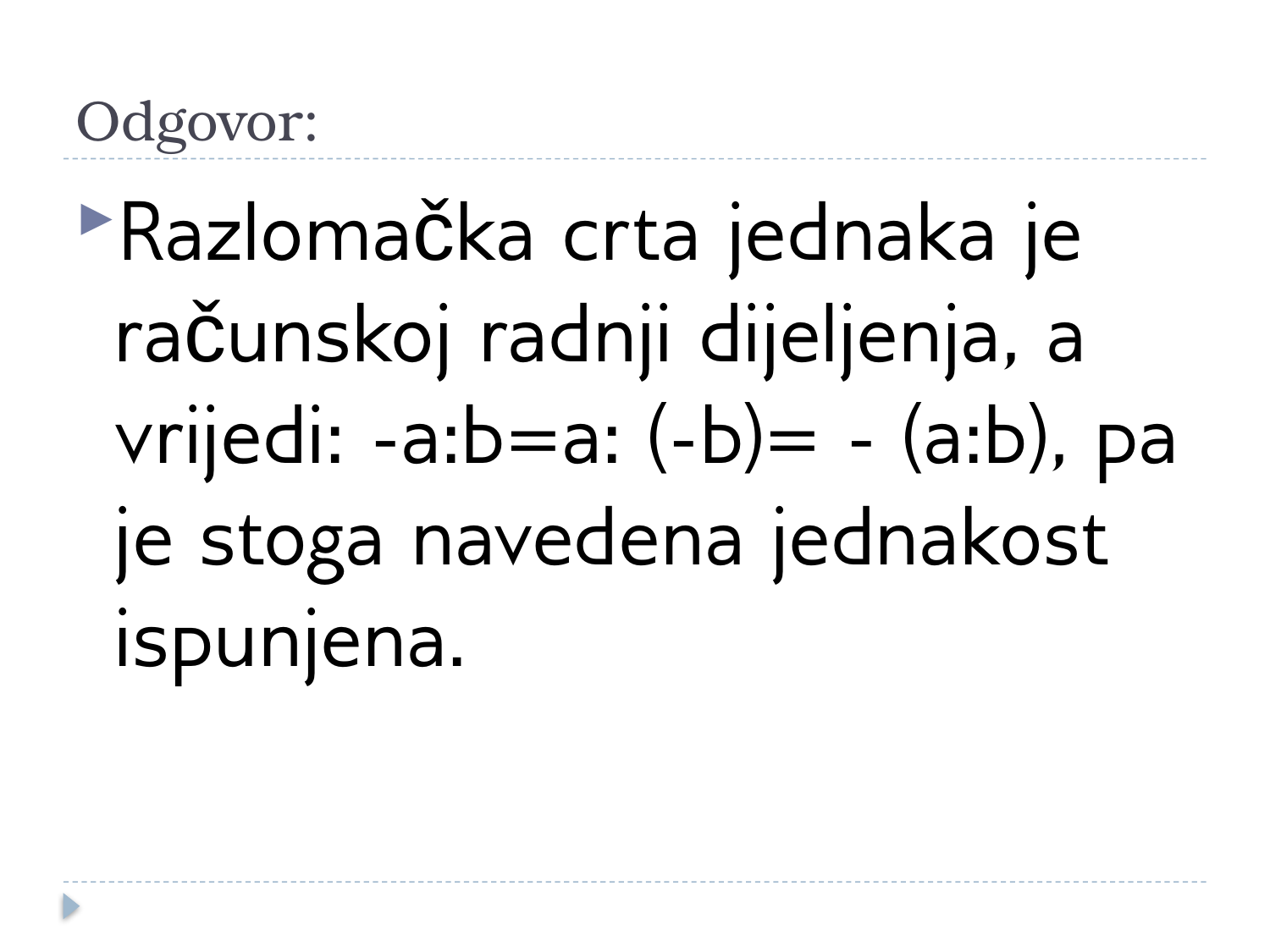

# Odgovor:
Razlomačka crta jednaka je računskoj radnji dijeljenja, a vrijedi: -a:b=a: (-b)= - (a:b), pa je stoga navedena jednakost ispunjena.